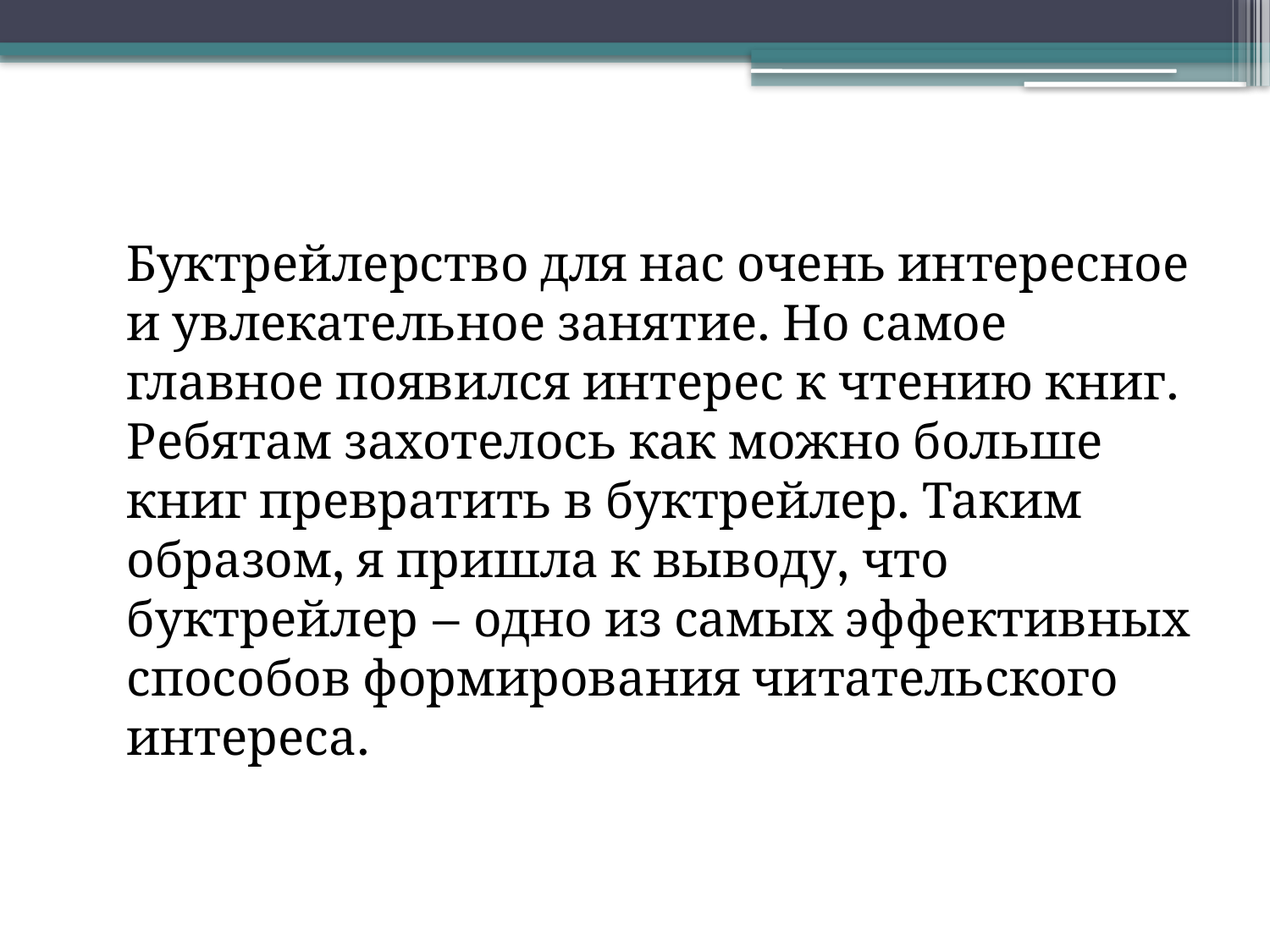

#
   Буктрейлерство для нас очень интересное и увлекательное занятие. Но самое главное появился интерес к чтению книг. Ребятам захотелось как можно больше книг превратить в буктрейлер. Таким образом, я пришла к выводу, что буктрейлер – одно из самых эффективных способов формирования читательского интереса.